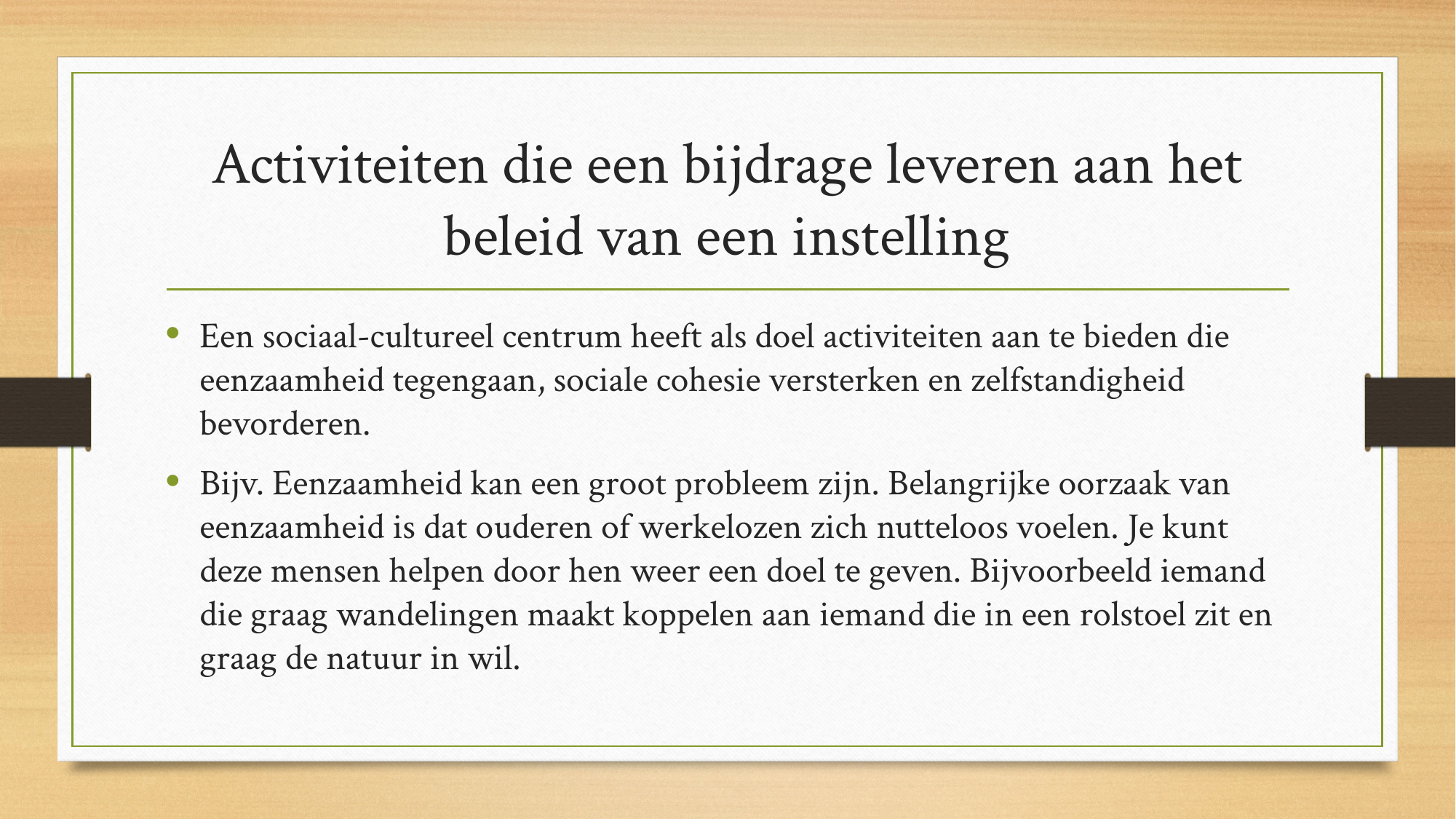

# Activiteiten die een bijdrage leveren aan het beleid van een instelling
Een sociaal-cultureel centrum heeft als doel activiteiten aan te bieden die eenzaamheid tegengaan, sociale cohesie versterken en zelfstandigheid bevorderen.
Bijv. Eenzaamheid kan een groot probleem zijn. Belangrijke oorzaak van eenzaamheid is dat ouderen of werkelozen zich nutteloos voelen. Je kunt deze mensen helpen door hen weer een doel te geven. Bijvoorbeeld iemand die graag wandelingen maakt koppelen aan iemand die in een rolstoel zit en graag de natuur in wil.